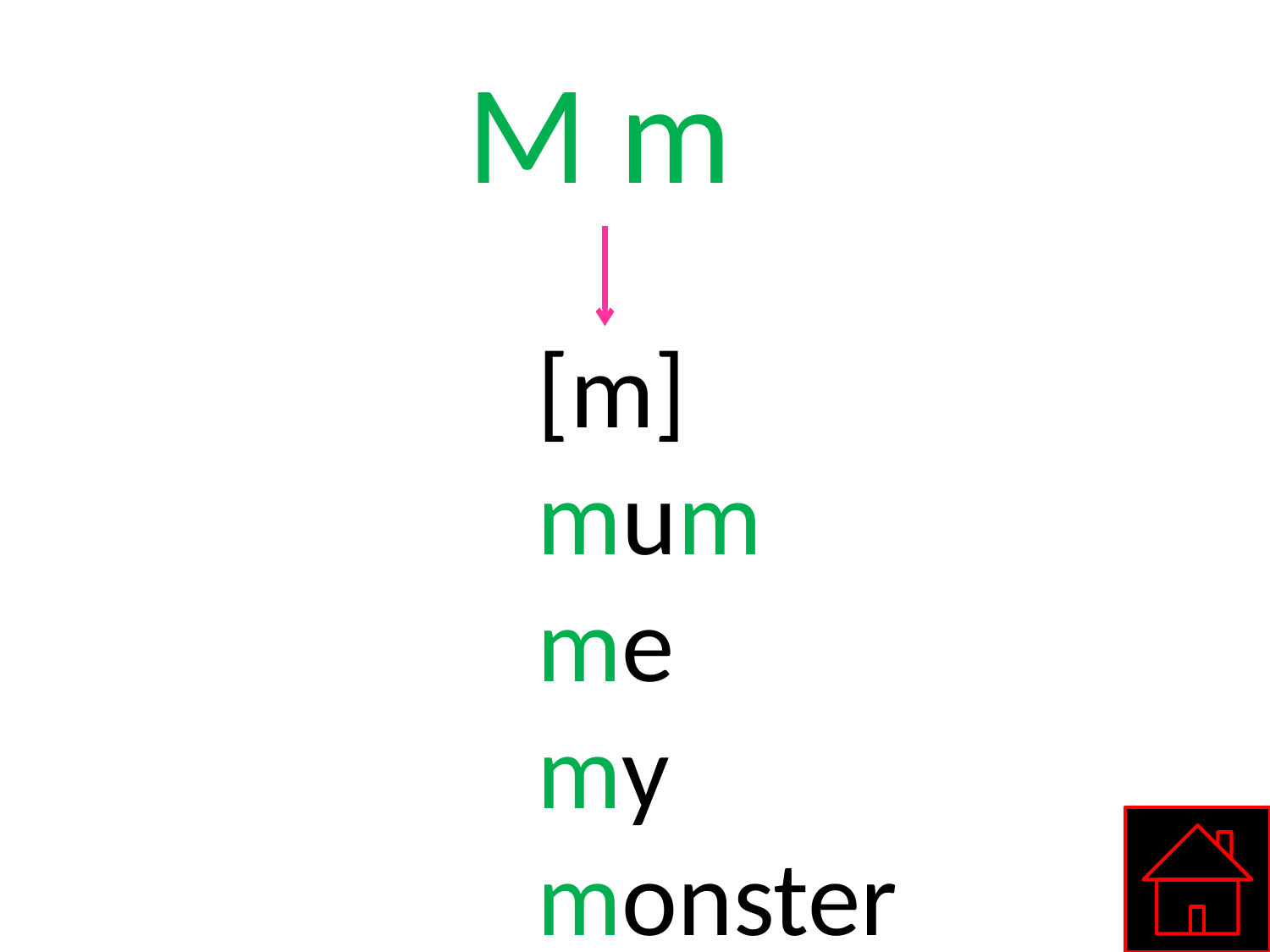

M m
#
[m]
mum
me
my
monster